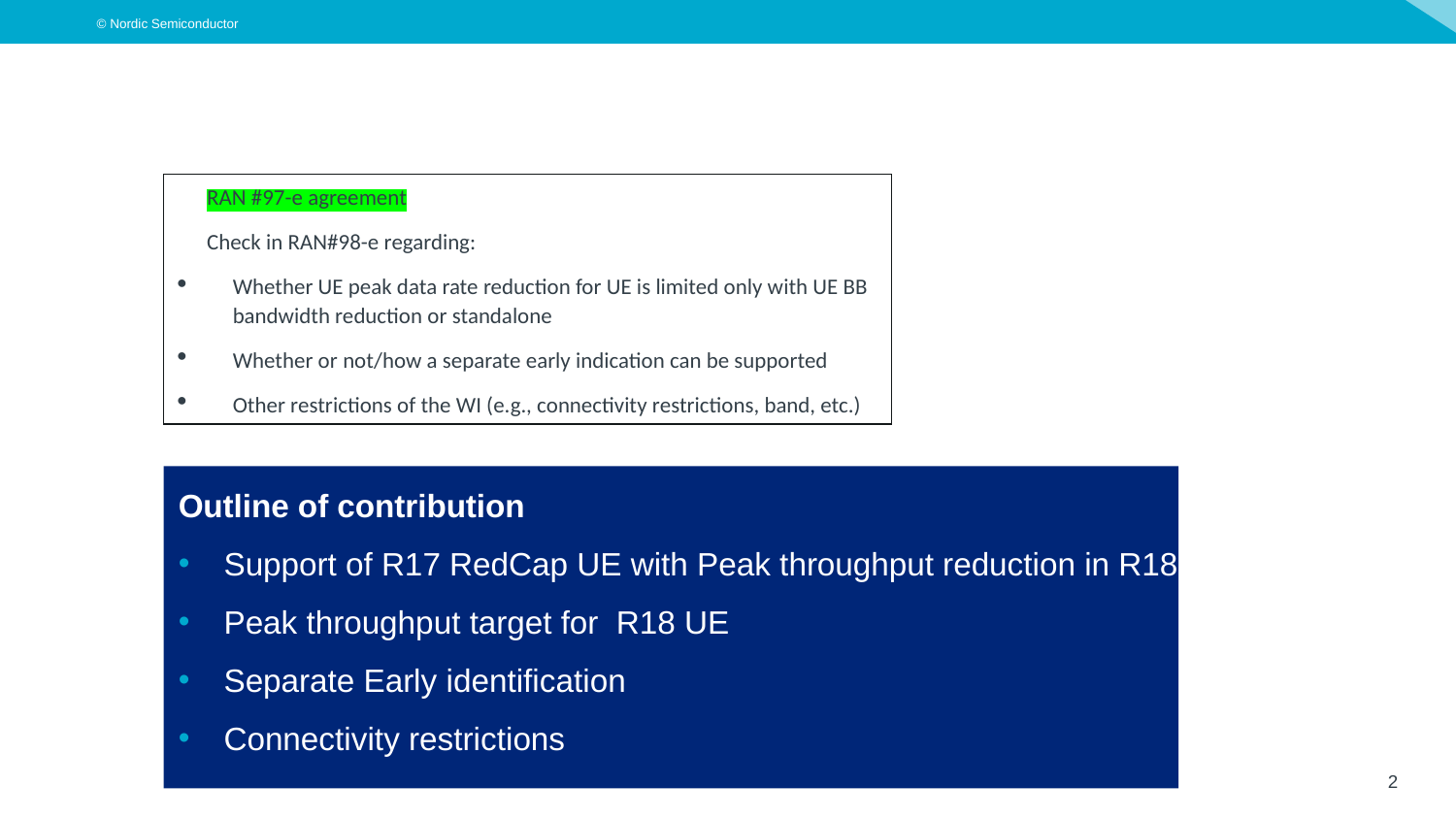

RAN #97-e agreement
Check in RAN#98-e regarding:
Whether UE peak data rate reduction for UE is limited only with UE BB bandwidth reduction or standalone
Whether or not/how a separate early indication can be supported
Other restrictions of the WI (e.g., connectivity restrictions, band, etc.)
Outline of contribution
Support of R17 RedCap UE with Peak throughput reduction in R18
Peak throughput target for  R18 UE
Separate Early identification
Connectivity restrictions
2